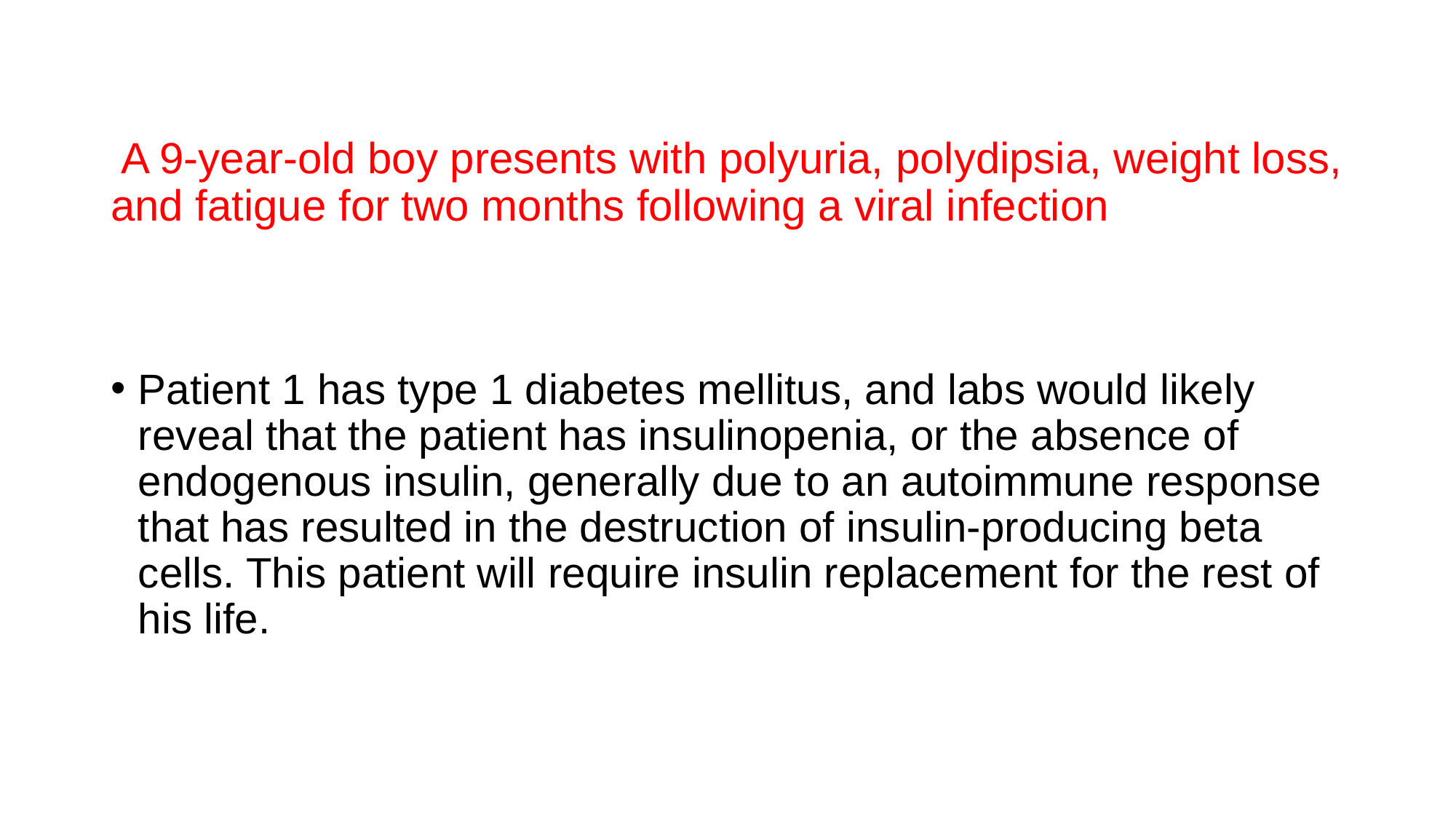

# A 9-year-old boy presents with polyuria, polydipsia, weight loss, and fatigue for two months following a viral infection
Patient 1 has type 1 diabetes mellitus, and labs would likely reveal that the patient has insulinopenia, or the absence of endogenous insulin, generally due to an autoimmune response that has resulted in the destruction of insulin-producing beta cells. This patient will require insulin replacement for the rest of his life.